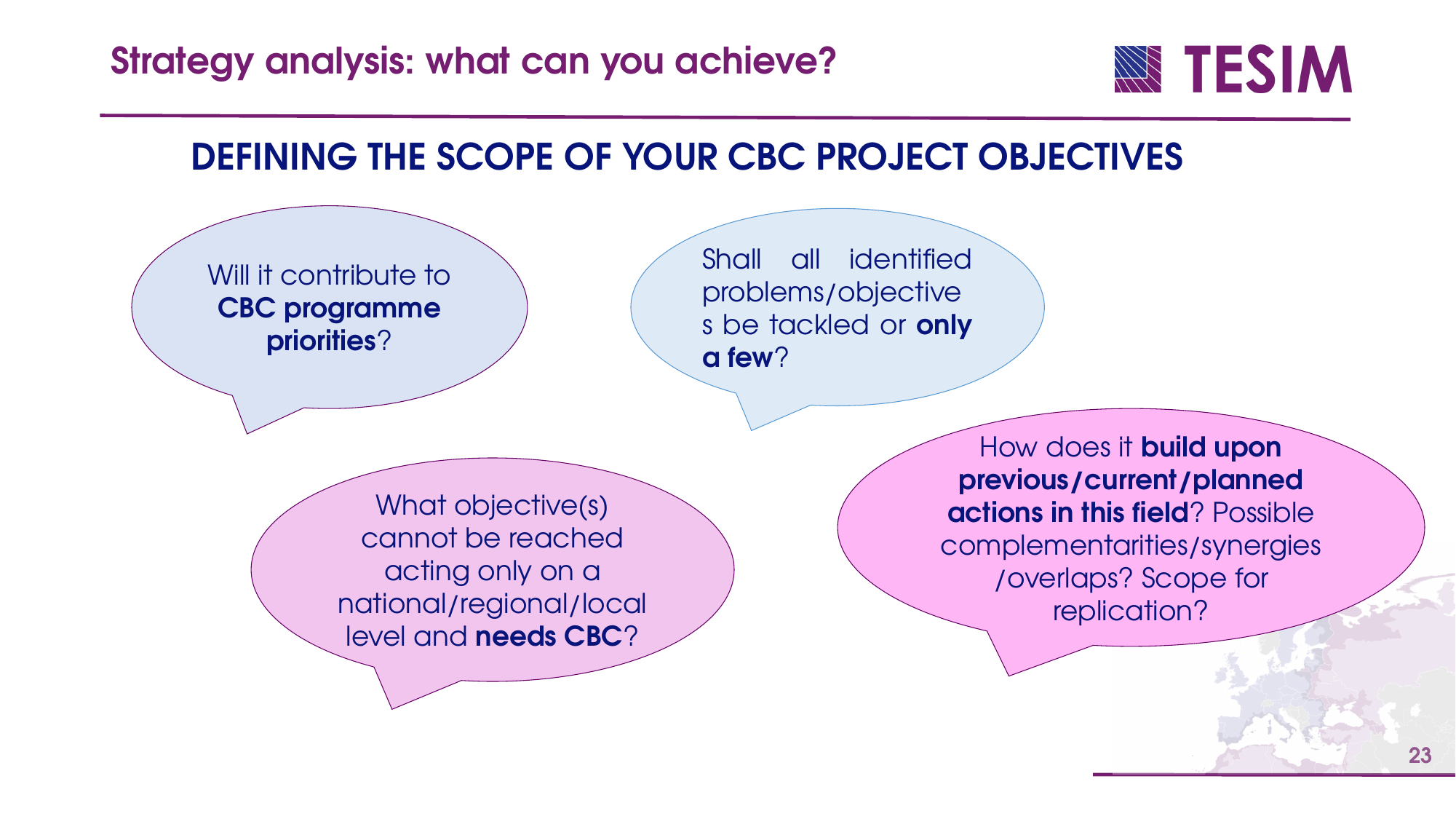

Strategy analysis: what can you achieve?
DEFINING THE SCOPE OF YOUR CBC PROJECT OBJECTIVES
Will it contribute to CBC programme priorities?
Shall all identified problems/objectives be tackled or only a few?
How does it build upon previous/current/planned actions in this field? Possible complementarities/synergies/overlaps? Scope for replication?
What objective(s) cannot be reached acting only on a national/regional/local level and needs CBC?